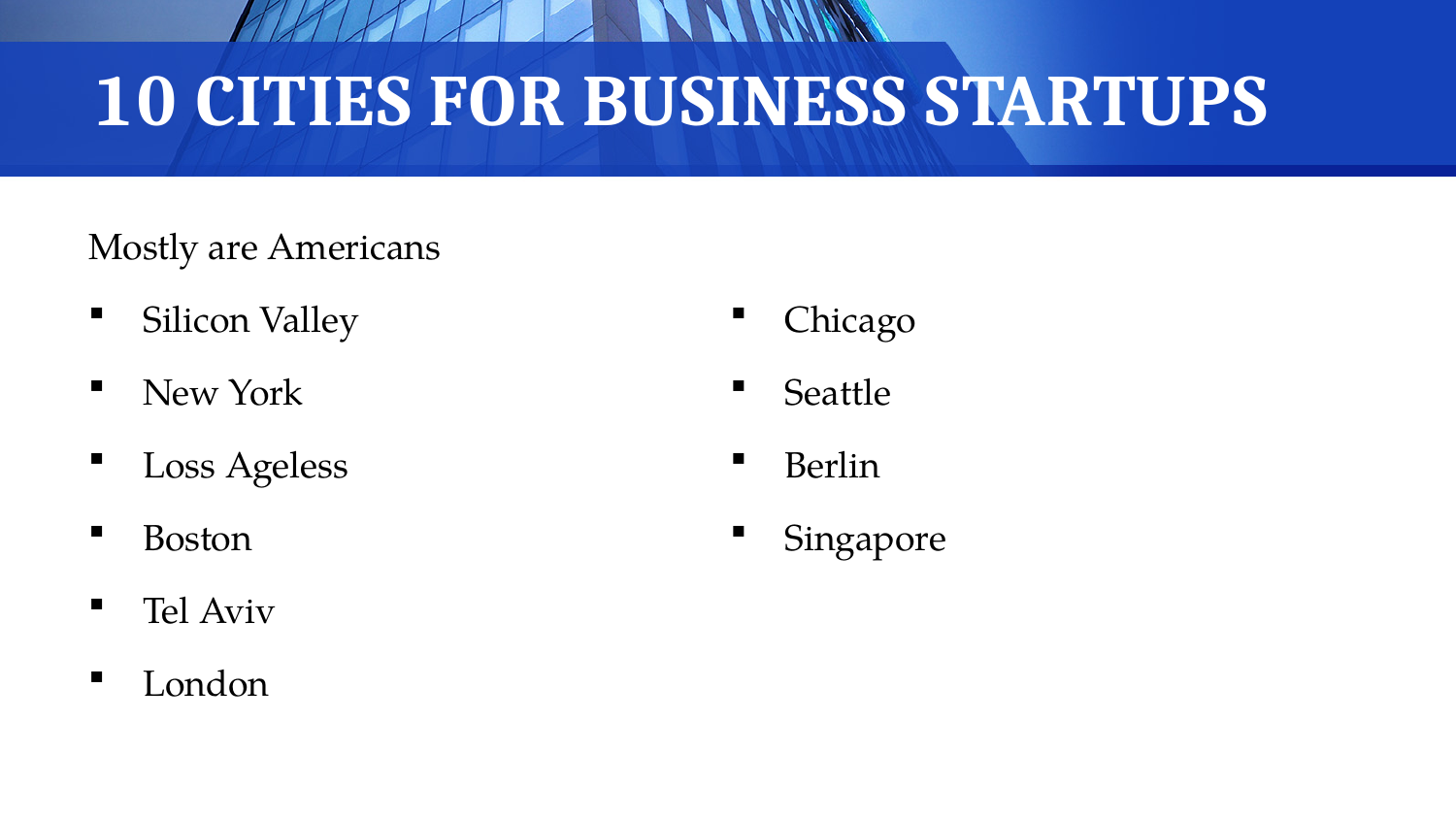

# 10 CITIES FOR BUSINESS STARTUPS
Mostly are Americans
Silicon Valley
New York
Loss Ageless
Boston
Tel Aviv
London

Chicago
Seattle
Berlin
Singapore